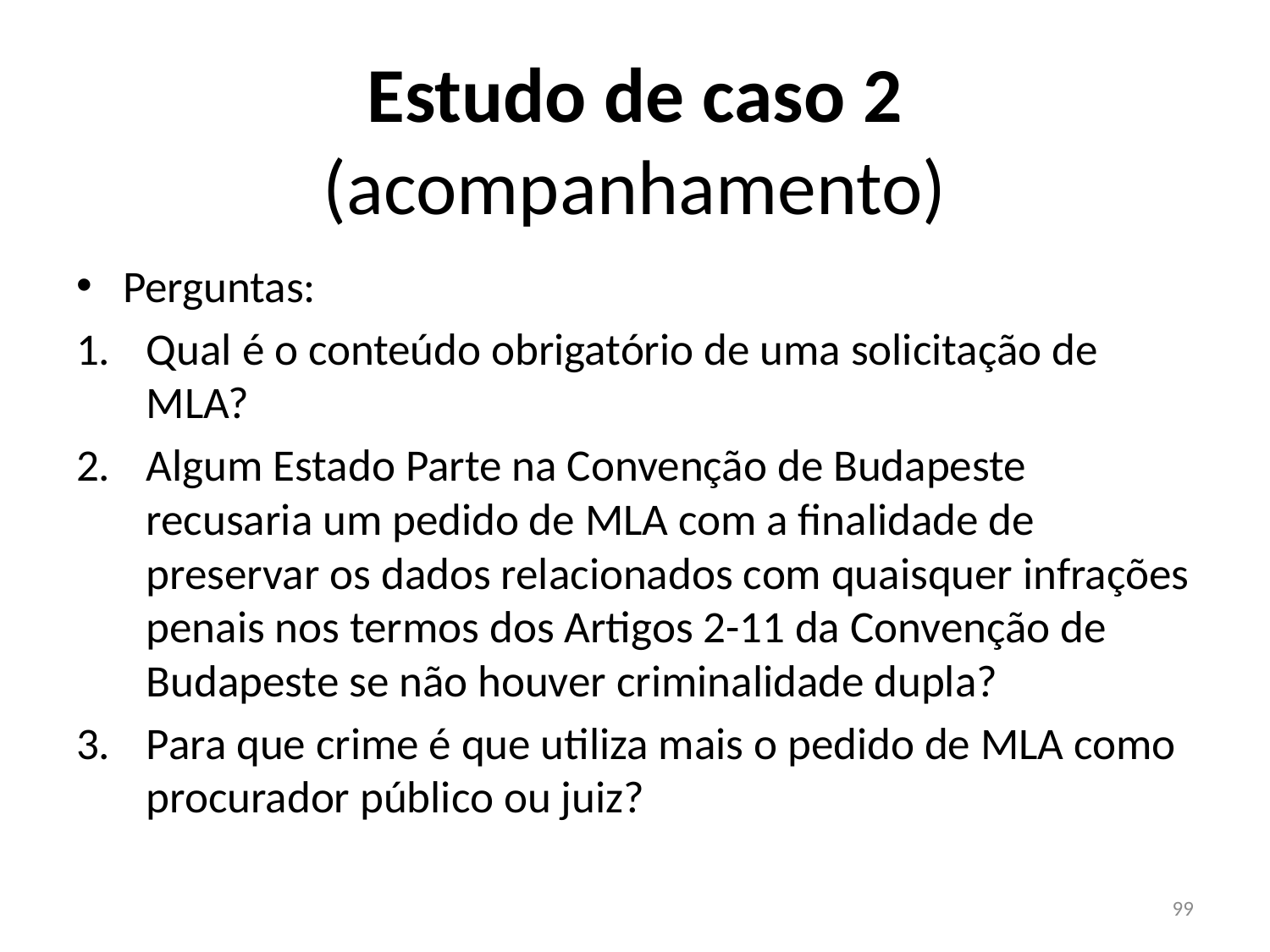

# Estudo de caso 2 (acompanhamento)
Perguntas:
Qual é o conteúdo obrigatório de uma solicitação de MLA?
Algum Estado Parte na Convenção de Budapeste recusaria um pedido de MLA com a finalidade de preservar os dados relacionados com quaisquer infrações penais nos termos dos Artigos 2-11 da Convenção de Budapeste se não houver criminalidade dupla?
Para que crime é que utiliza mais o pedido de MLA como procurador público ou juiz?

99